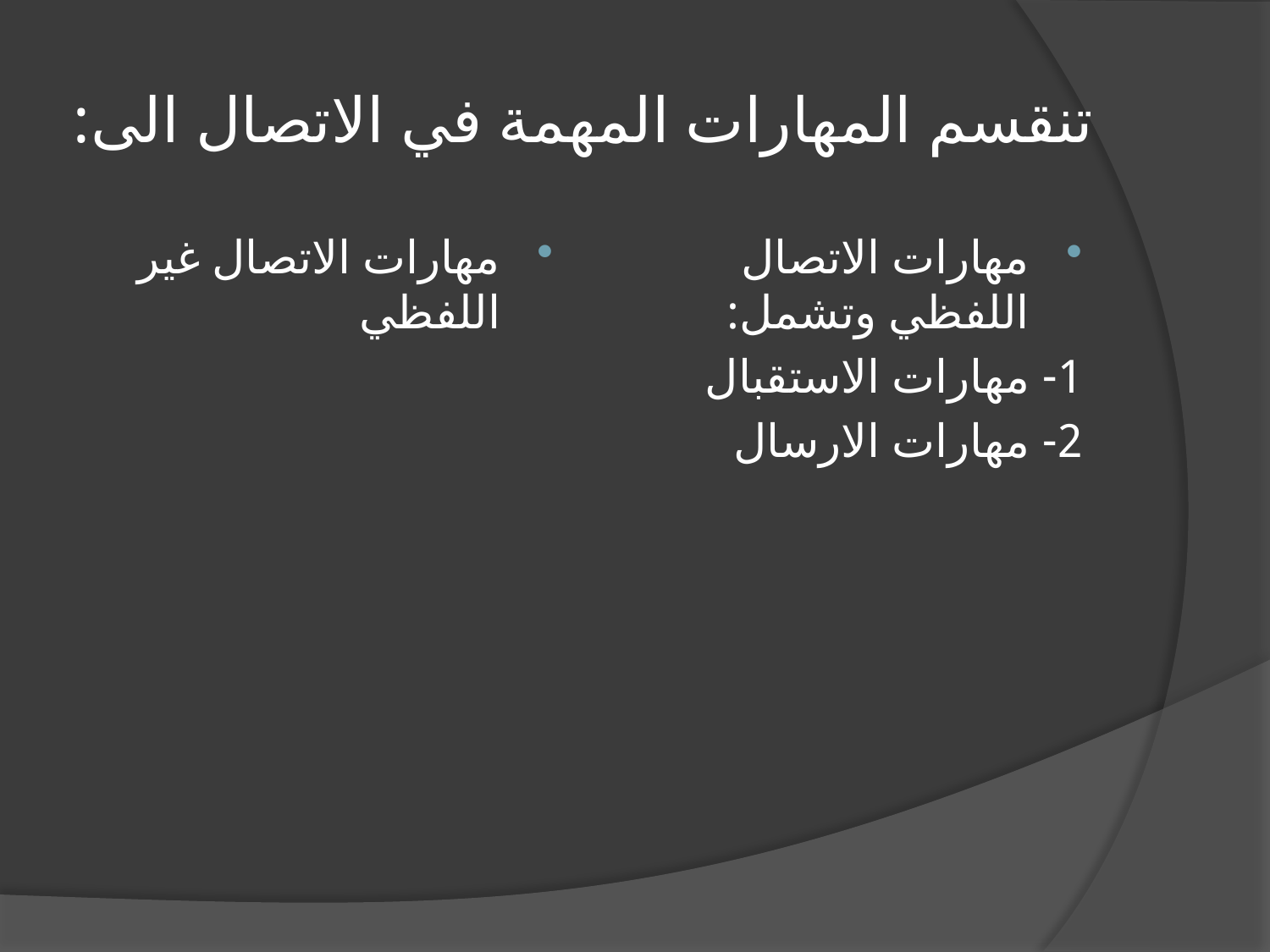

# تنقسم المهارات المهمة في الاتصال الى:
مهارات الاتصال غير اللفظي
مهارات الاتصال اللفظي وتشمل:
1- مهارات الاستقبال
2- مهارات الارسال